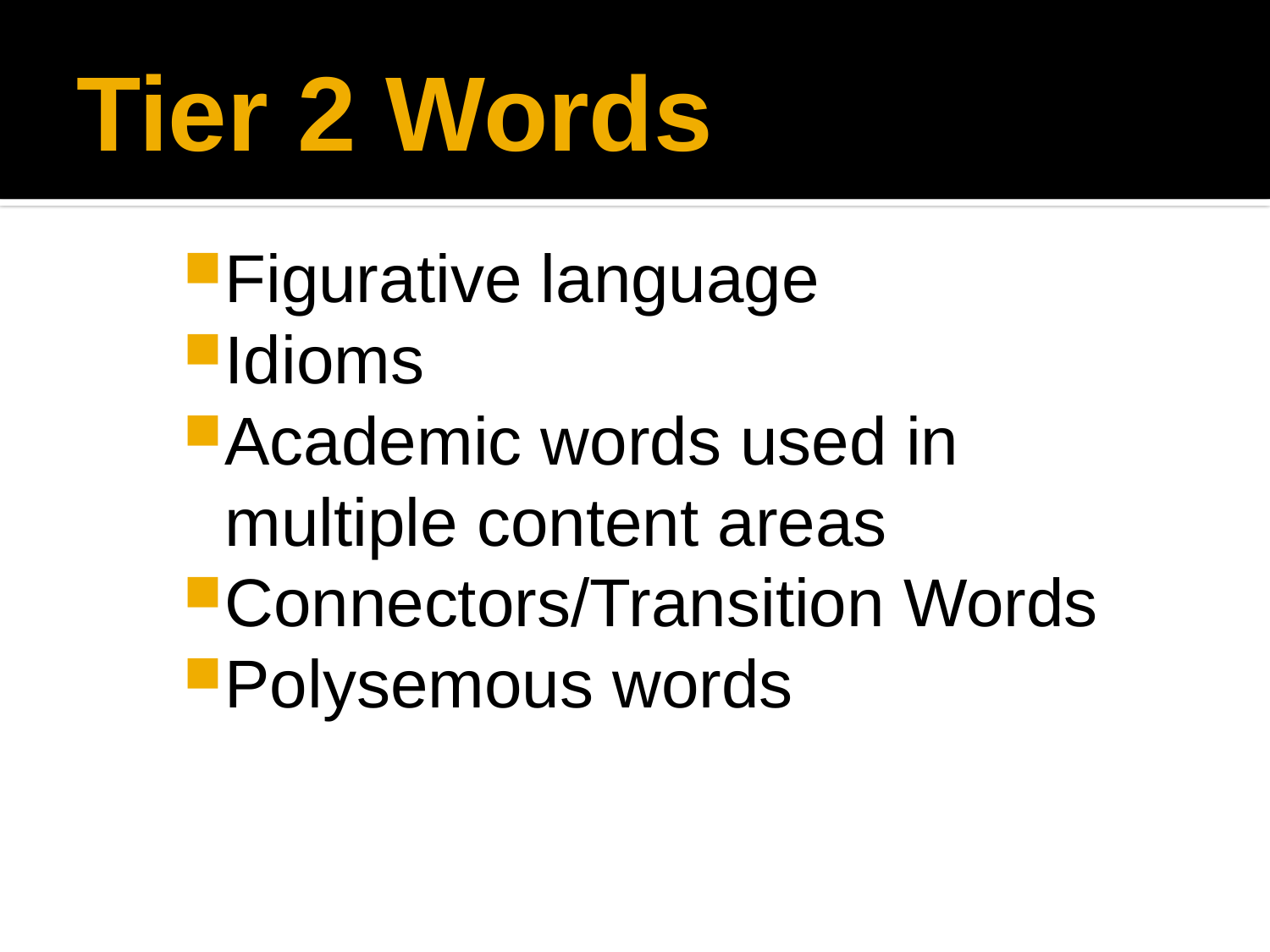

# Tier 2 Words
Figurative language
Idioms
Academic words used in multiple content areas
Connectors/Transition Words
Polysemous words